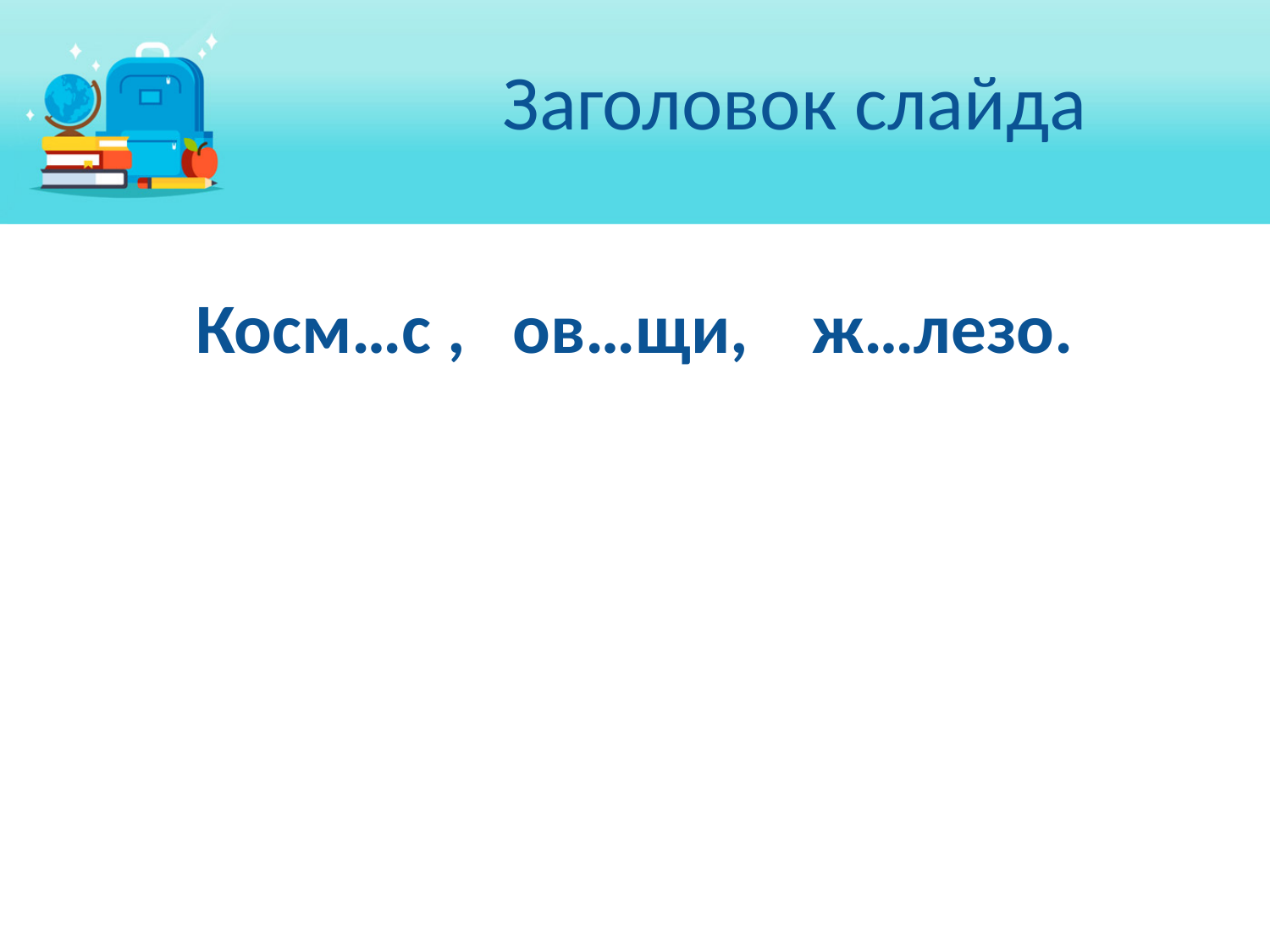

# Заголовок слайда
Косм…с ,   ов…щи,    ж…лезо.